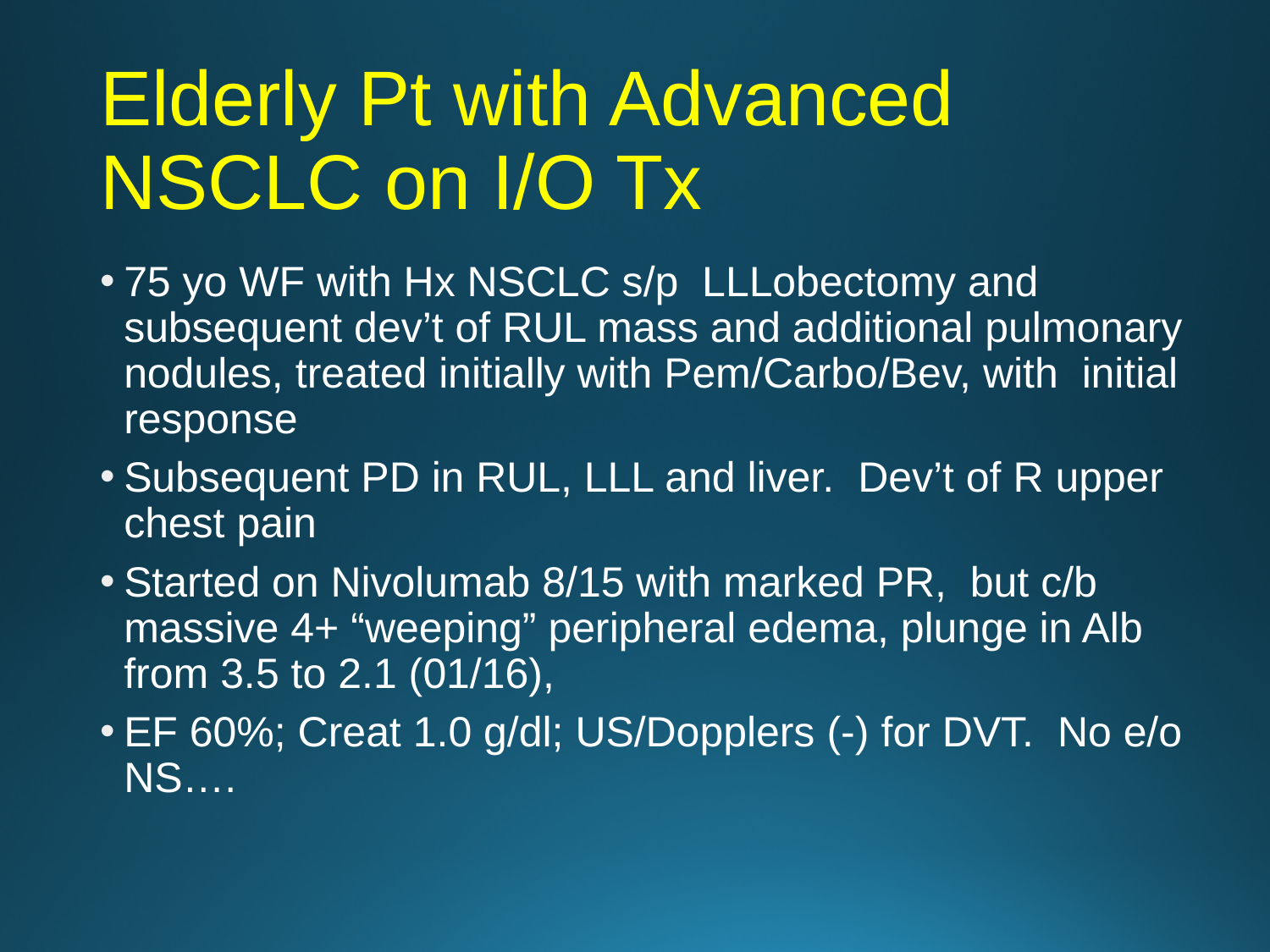

# Elderly Pt with Advanced NSCLC on I/O Tx
75 yo WF with Hx NSCLC s/p  LLLobectomy and subsequent dev’t of RUL mass and additional pulmonary nodules, treated initially with Pem/Carbo/Bev, with  initial response
Subsequent PD in RUL, LLL and liver.  Dev’t of R upper chest pain
Started on Nivolumab 8/15 with marked PR,  but c/b  massive 4+ “weeping” peripheral edema, plunge in Alb from 3.5 to 2.1 (01/16),
EF 60%; Creat 1.0 g/dl; US/Dopplers (-) for DVT.  No e/o NS….